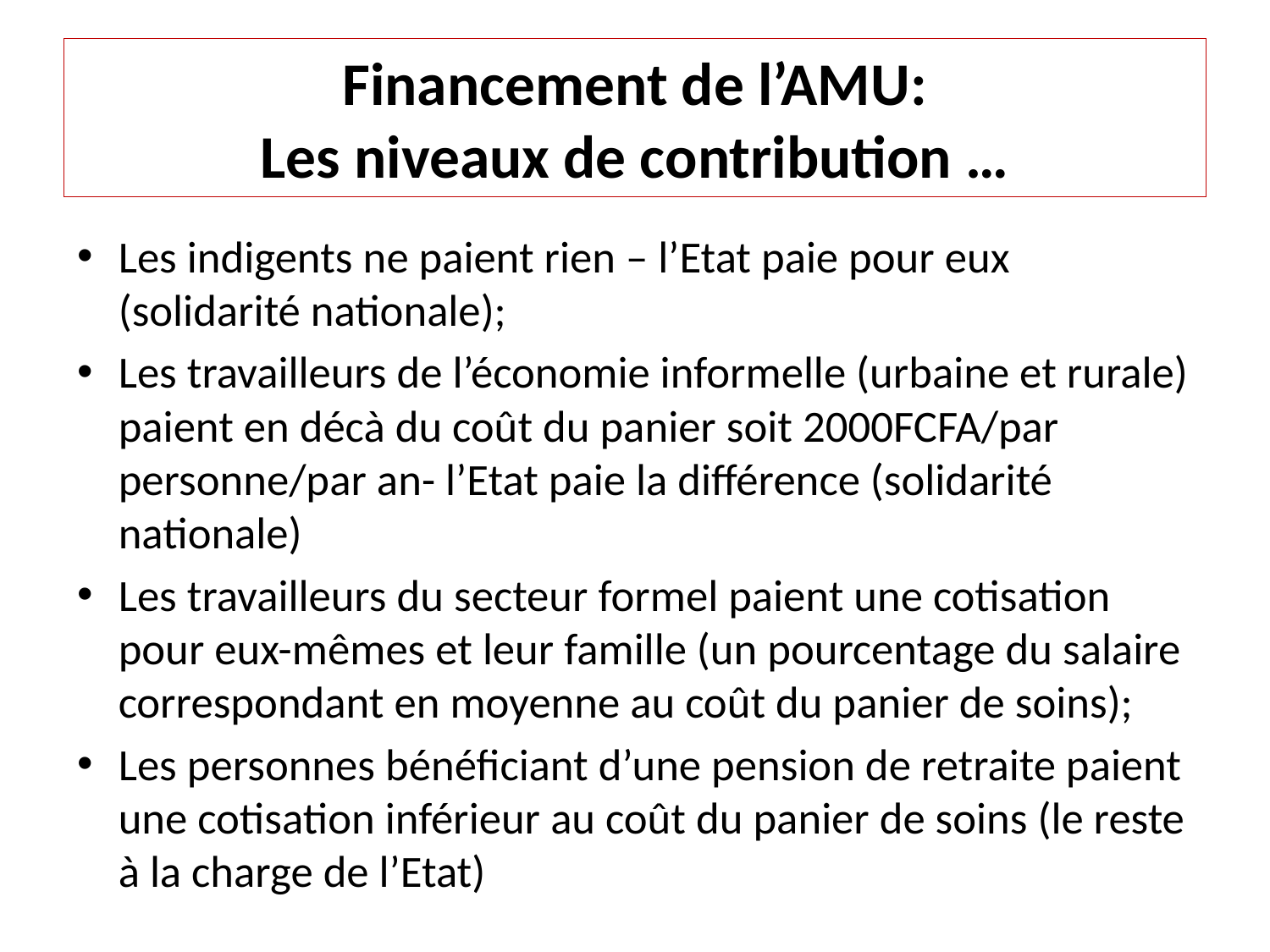

# Financement de l’AMU: Les niveaux de contribution …
Les indigents ne paient rien – l’Etat paie pour eux (solidarité nationale);
Les travailleurs de l’économie informelle (urbaine et rurale) paient en décà du coût du panier soit 2000FCFA/par personne/par an- l’Etat paie la différence (solidarité nationale)
Les travailleurs du secteur formel paient une cotisation pour eux-mêmes et leur famille (un pourcentage du salaire correspondant en moyenne au coût du panier de soins);
Les personnes bénéficiant d’une pension de retraite paient une cotisation inférieur au coût du panier de soins (le reste à la charge de l’Etat)